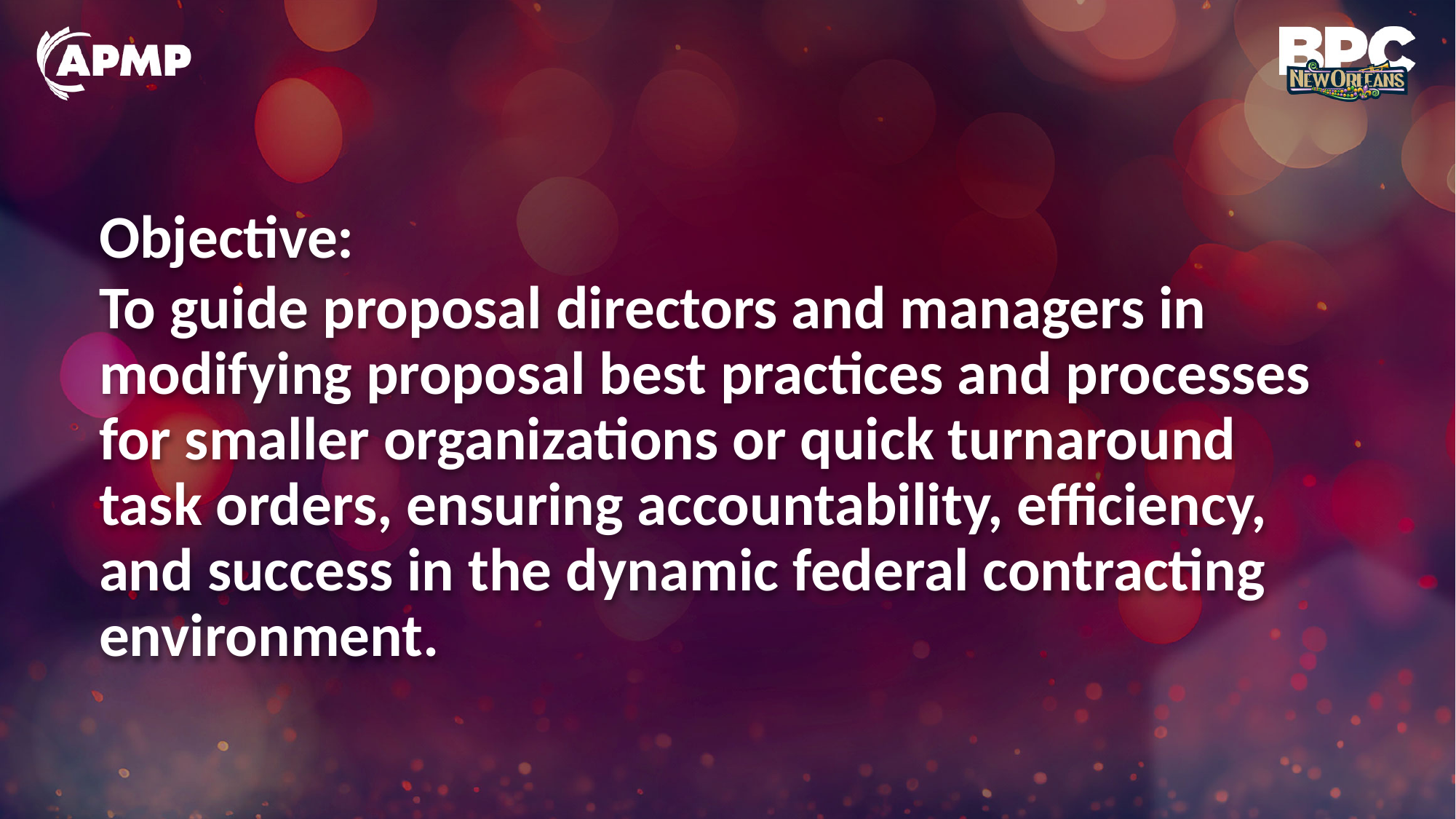

Objective:
# To guide proposal directors and managers in modifying proposal best practices and processes for smaller organizations or quick turnaround task orders, ensuring accountability, efficiency, and success in the dynamic federal contracting environment.